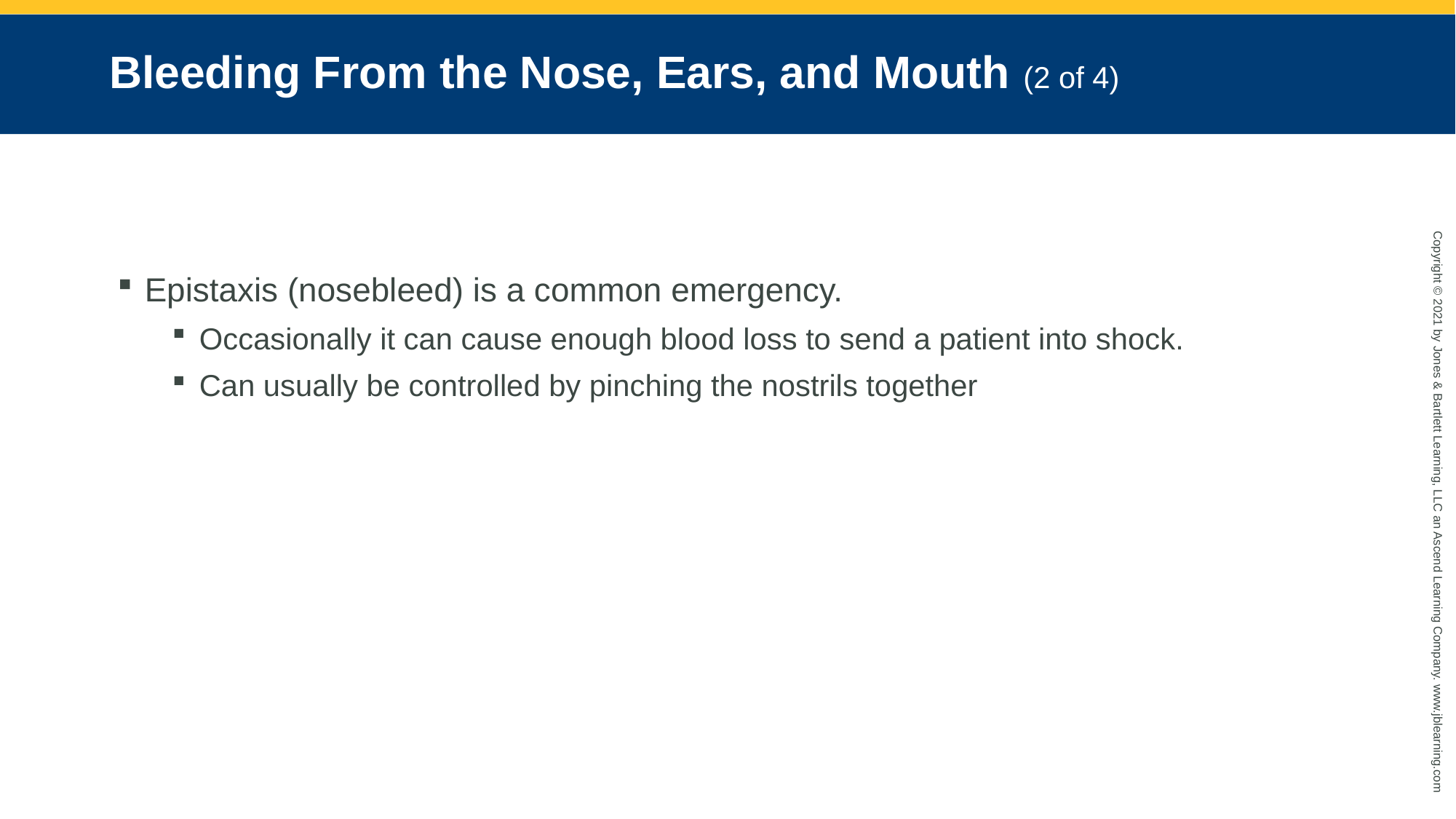

# Bleeding From the Nose, Ears, and Mouth (2 of 4)
Epistaxis (nosebleed) is a common emergency.
Occasionally it can cause enough blood loss to send a patient into shock.
Can usually be controlled by pinching the nostrils together